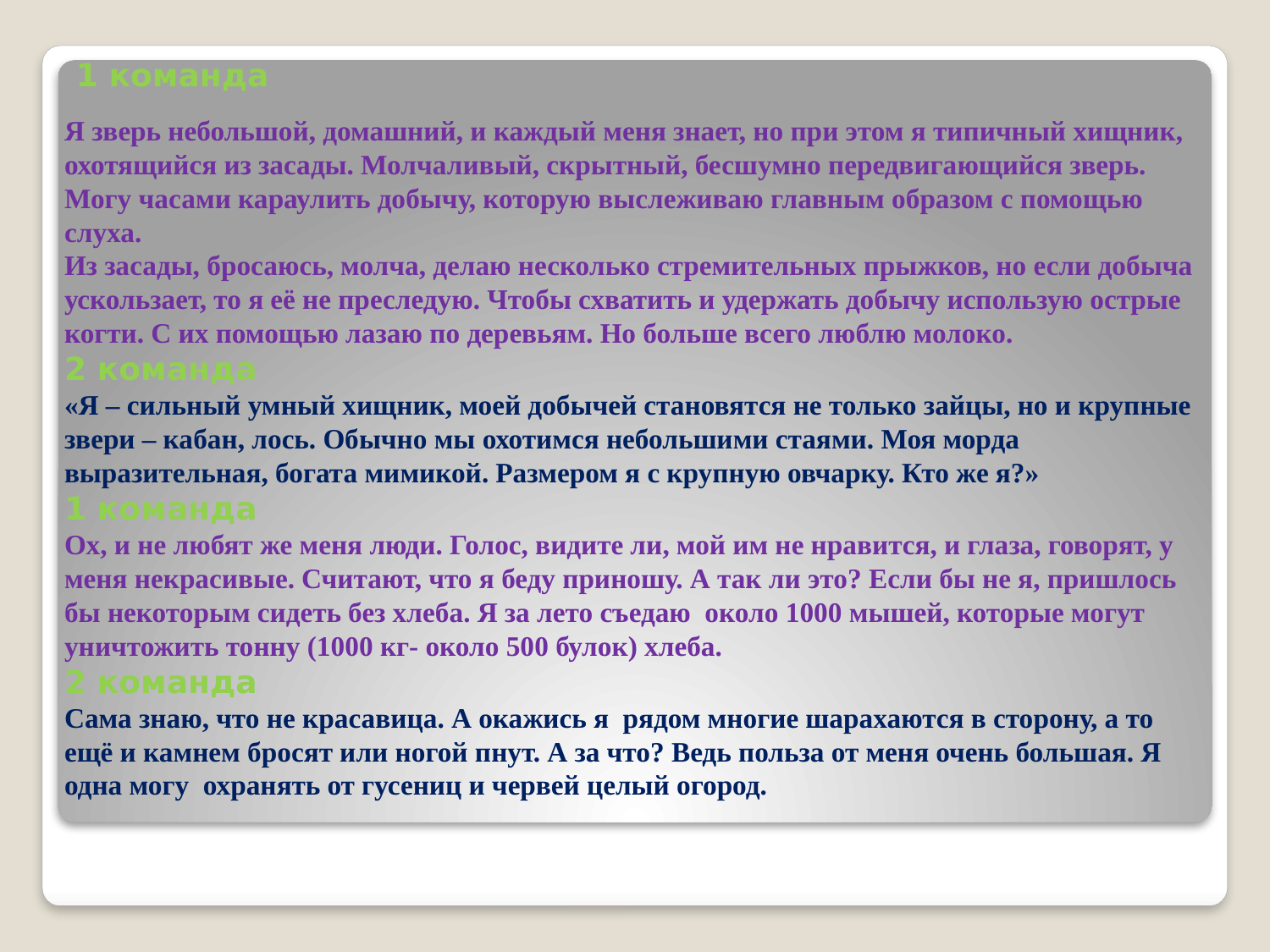

# 1 команда
Я зверь небольшой, домашний, и каждый меня знает, но при этом я типичный хищник, охотящийся из засады. Молчаливый, скрытный, бесшумно передвигающийся зверь. Могу часами караулить добычу, которую выслеживаю главным образом с помощью слуха.
Из засады, бросаюсь, молча, делаю несколько стремительных прыжков, но если добыча ускользает, то я её не преследую. Чтобы схватить и удержать добычу использую острые когти. С их помощью лазаю по деревьям. Но больше всего люблю молоко.
2 команда
«Я – сильный умный хищник, моей добычей становятся не только зайцы, но и крупные звери – кабан, лось. Обычно мы охотимся небольшими стаями. Моя морда выразительная, богата мимикой. Размером я с крупную овчарку. Кто же я?»
1 команда
Ох, и не любят же меня люди. Голос, видите ли, мой им не нравится, и глаза, говорят, у меня некрасивые. Считают, что я беду приношу. А так ли это? Если бы не я, пришлось бы некоторым сидеть без хлеба. Я за лето съедаю  около 1000 мышей, которые могут уничтожить тонну (1000 кг- около 500 булок) хлеба.
2 команда
Сама знаю, что не красавица. А окажись я  рядом многие шарахаются в сторону, а то ещё и камнем бросят или ногой пнут. А за что? Ведь польза от меня очень большая. Я одна могу  охранять от гусениц и червей целый огород.